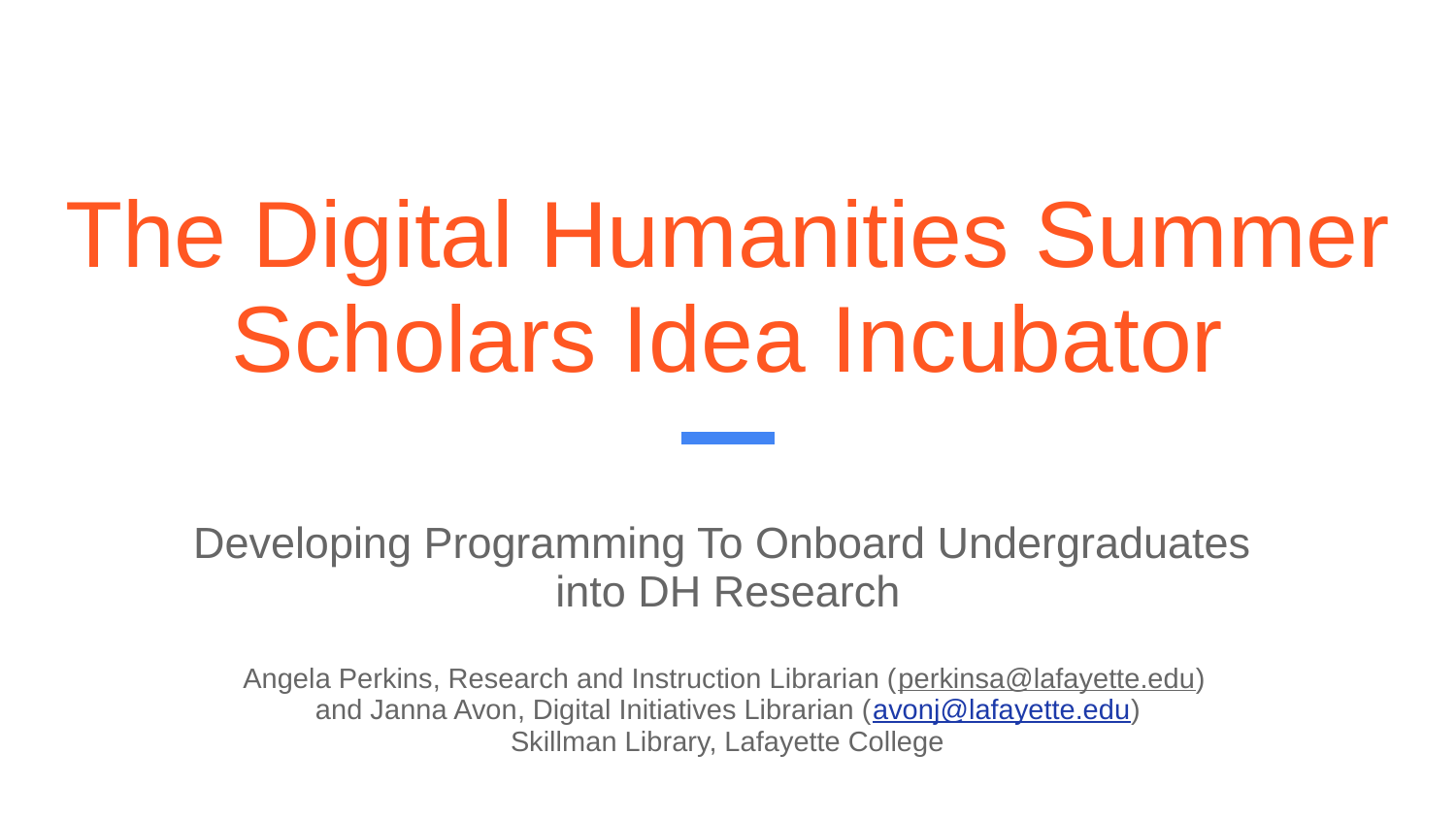

# The Digital Humanities Summer Scholars Idea Incubator
Developing Programming To Onboard Undergraduates
into DH Research

Angela Perkins, Research and Instruction Librarian (perkinsa@lafayette.edu)
and Janna Avon, Digital Initiatives Librarian (avonj@lafayette.edu)
Skillman Library, Lafayette College